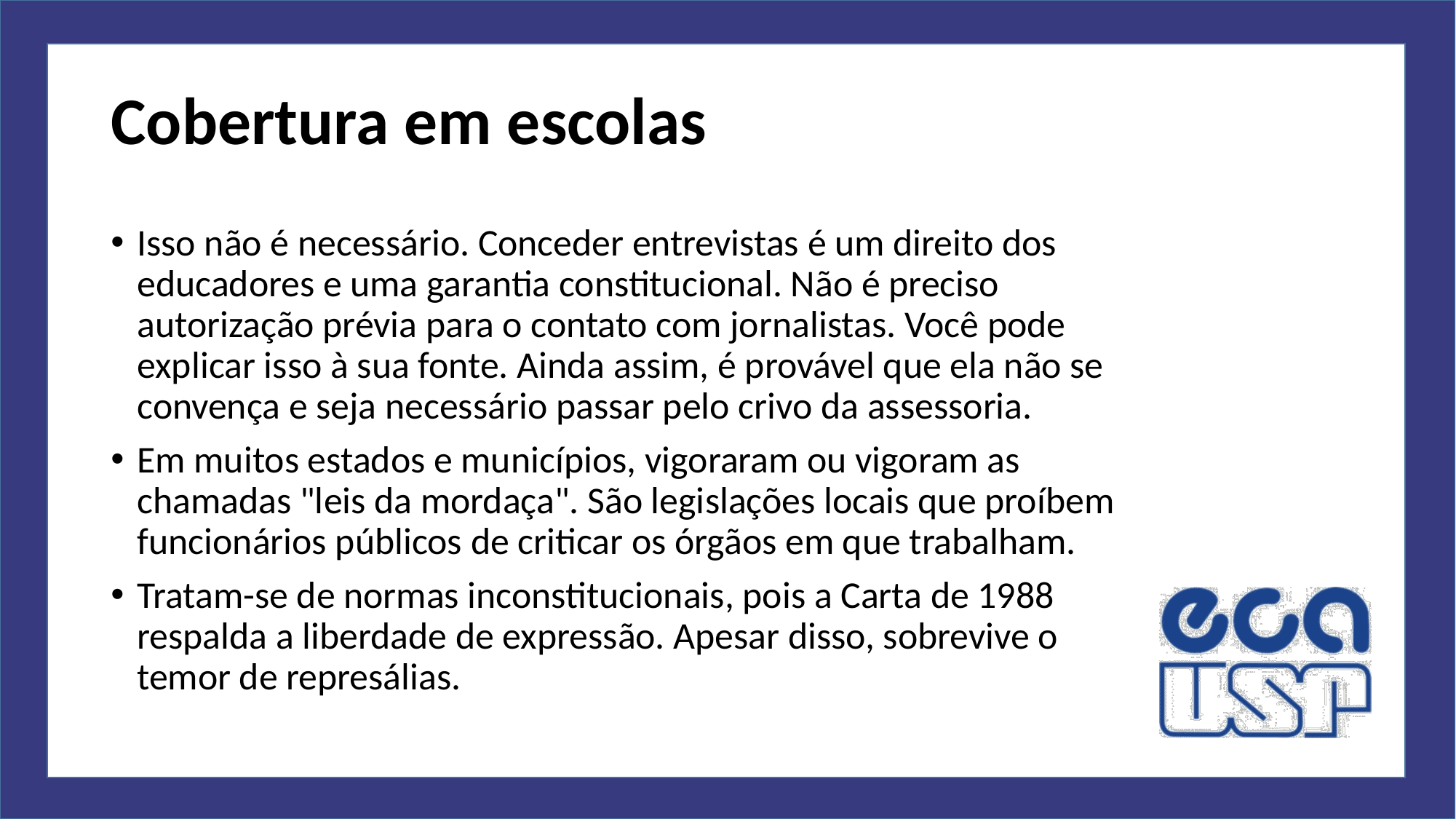

# Cobertura em escolas
Isso não é necessário. Conceder entrevistas é um direito dos educadores e uma garantia constitucional. Não é preciso autorização prévia para o contato com jornalistas. Você pode explicar isso à sua fonte. Ainda assim, é provável que ela não se convença e seja necessário passar pelo crivo da assessoria.
Em muitos estados e municípios, vigoraram ou vigoram as chamadas "leis da mordaça". São legislações locais que proíbem funcionários públicos de criticar os órgãos em que trabalham.
Tratam-se de normas inconstitucionais, pois a Carta de 1988 respalda a liberdade de expressão. Apesar disso, sobrevive o temor de represálias.